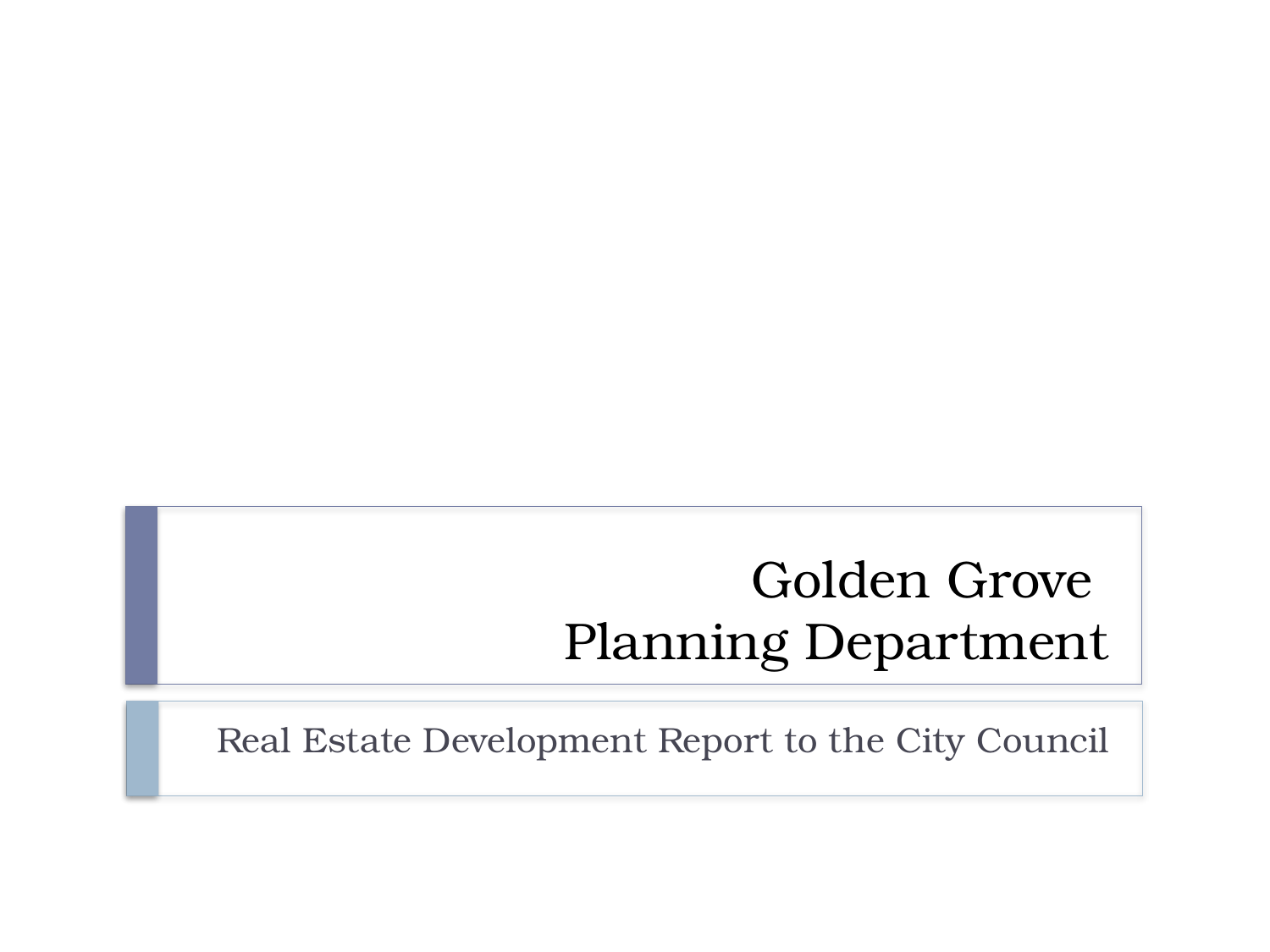

# Golden Grove Planning Department
Real Estate Development Report to the City Council